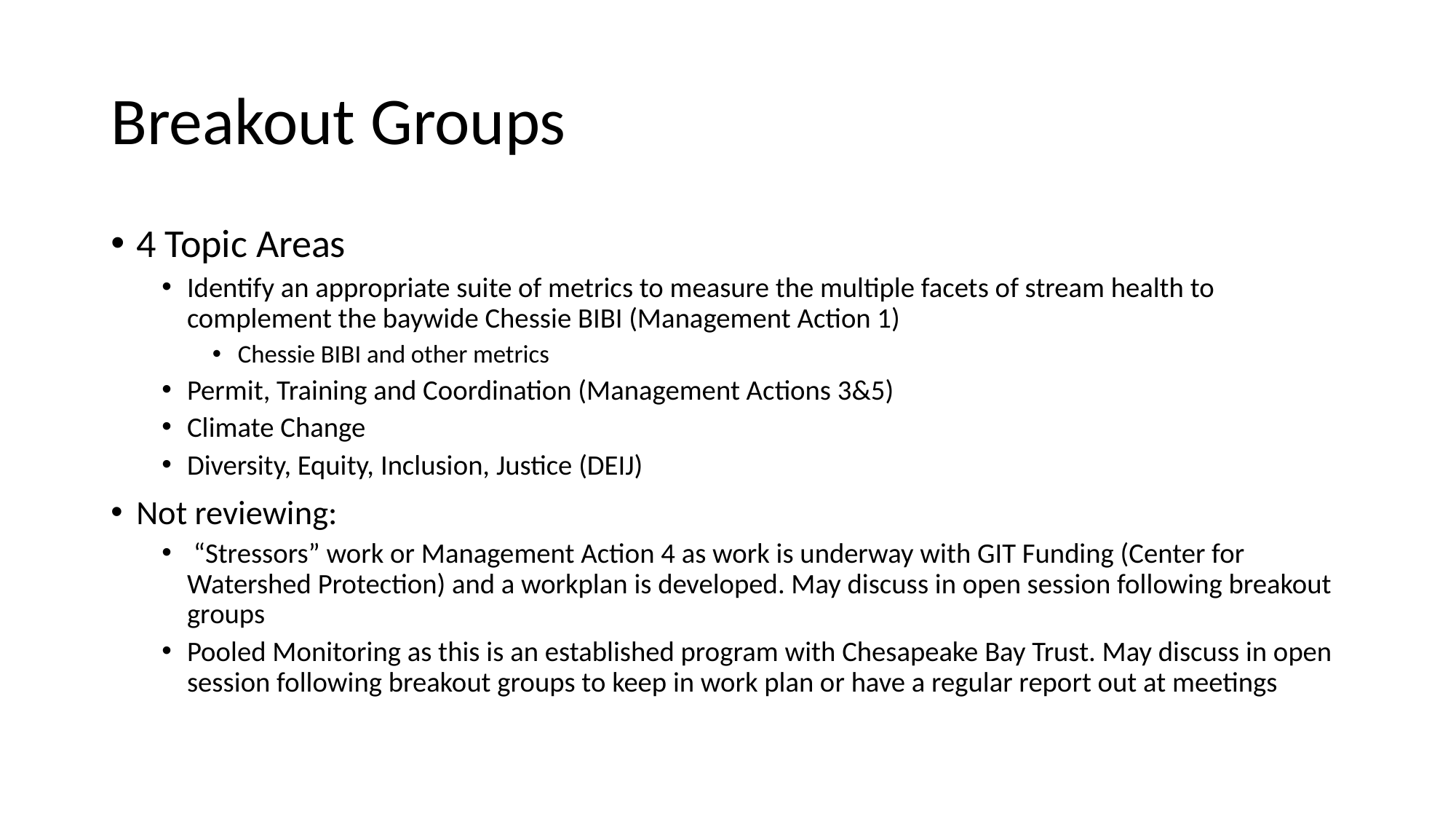

# Breakout Groups
4 Topic Areas
Identify an appropriate suite of metrics to measure the multiple facets of stream health to complement the baywide Chessie BIBI (Management Action 1)
Chessie BIBI and other metrics
Permit, Training and Coordination (Management Actions 3&5)
Climate Change
Diversity, Equity, Inclusion, Justice (DEIJ)
Not reviewing:
 “Stressors” work or Management Action 4 as work is underway with GIT Funding (Center for Watershed Protection) and a workplan is developed. May discuss in open session following breakout groups
Pooled Monitoring as this is an established program with Chesapeake Bay Trust. May discuss in open session following breakout groups to keep in work plan or have a regular report out at meetings